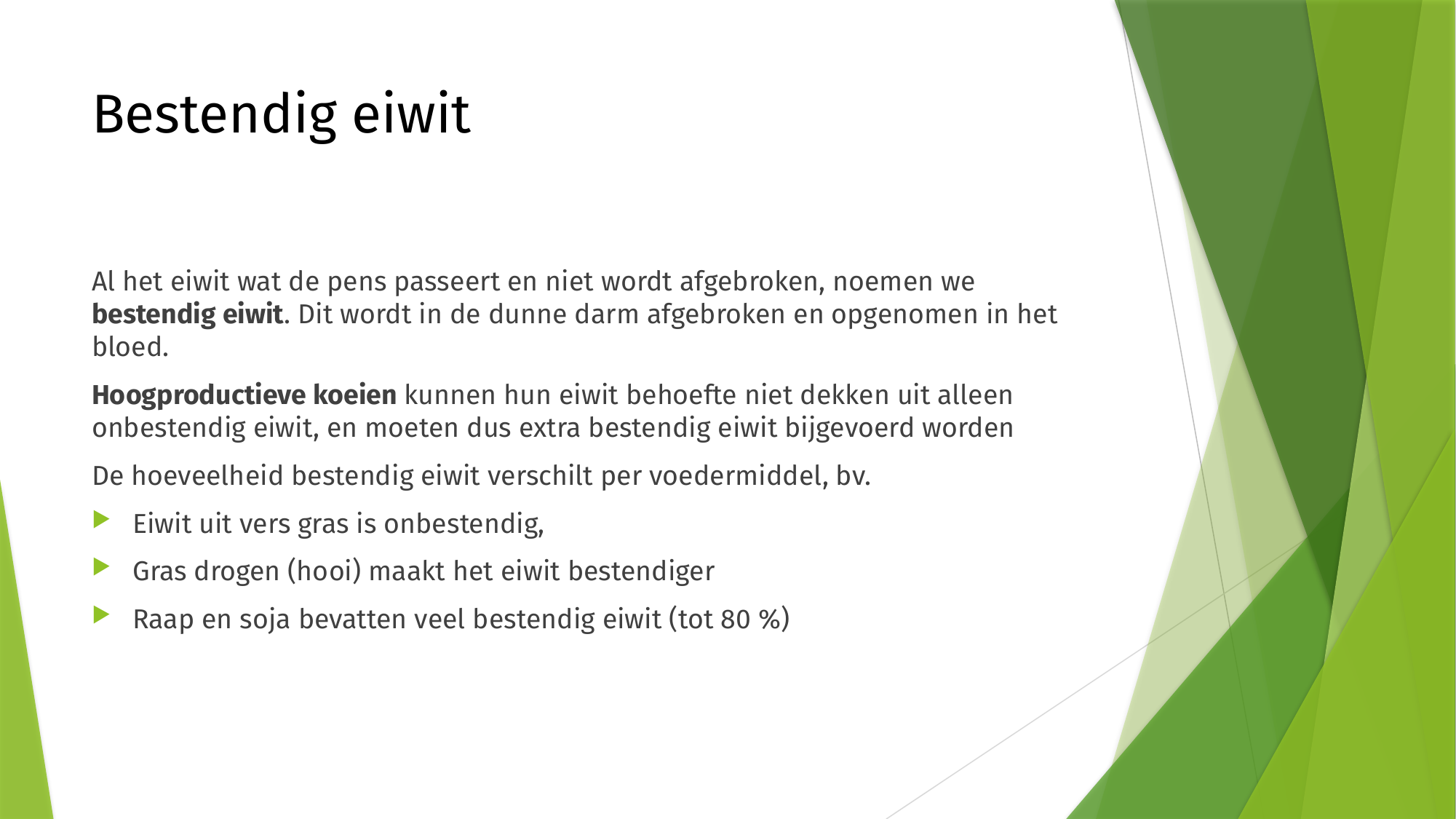

# Bestendig eiwit
Al het eiwit wat de pens passeert en niet wordt afgebroken, noemen we bestendig eiwit. Dit wordt in de dunne darm afgebroken en opgenomen in het bloed.
Hoogproductieve koeien kunnen hun eiwit behoefte niet dekken uit alleen onbestendig eiwit, en moeten dus extra bestendig eiwit bijgevoerd worden
De hoeveelheid bestendig eiwit verschilt per voedermiddel, bv.
Eiwit uit vers gras is onbestendig,
Gras drogen (hooi) maakt het eiwit bestendiger
Raap en soja bevatten veel bestendig eiwit (tot 80 %)